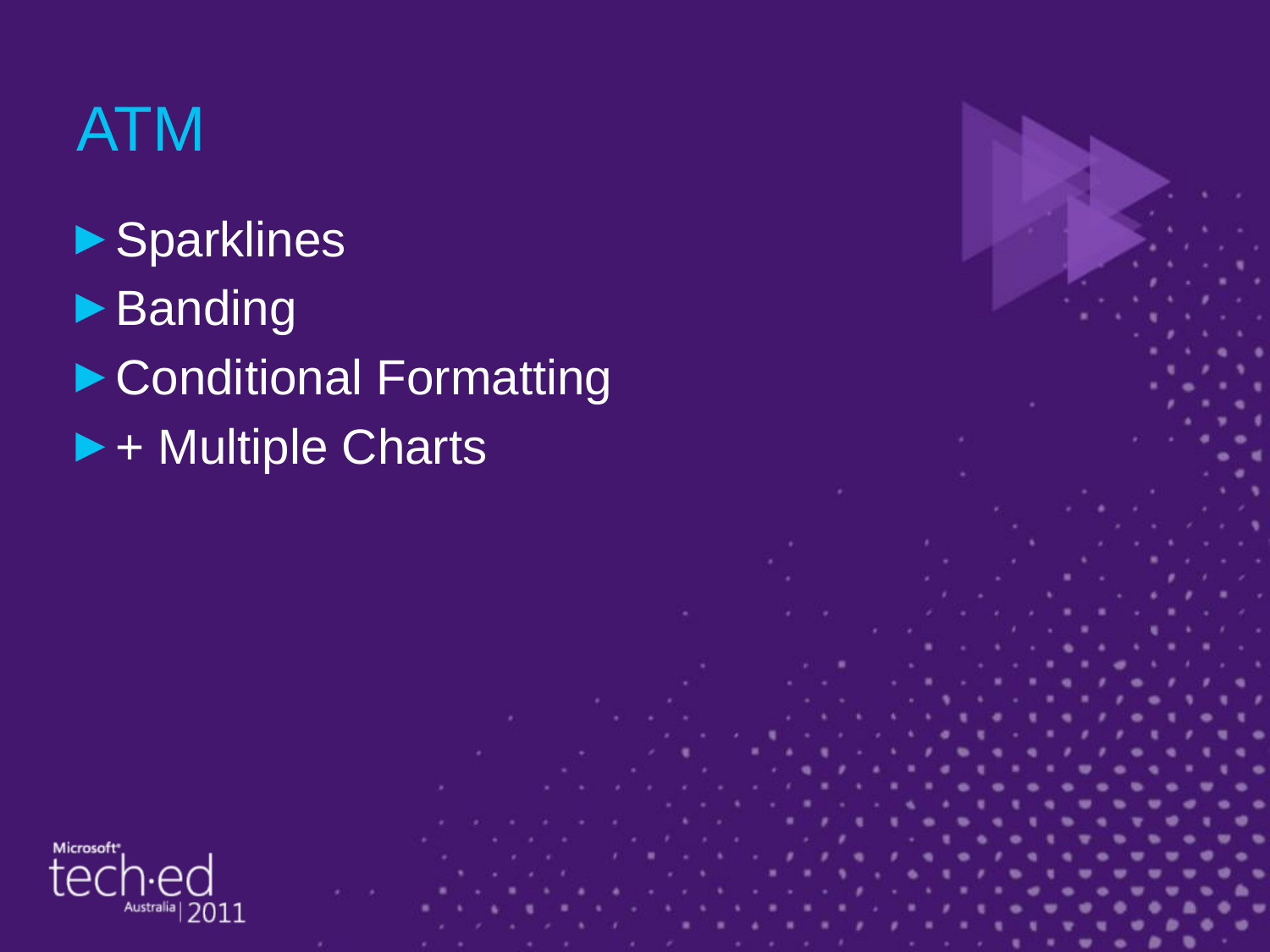

# ATM
Sparklines
Banding
Conditional Formatting
+ Multiple Charts